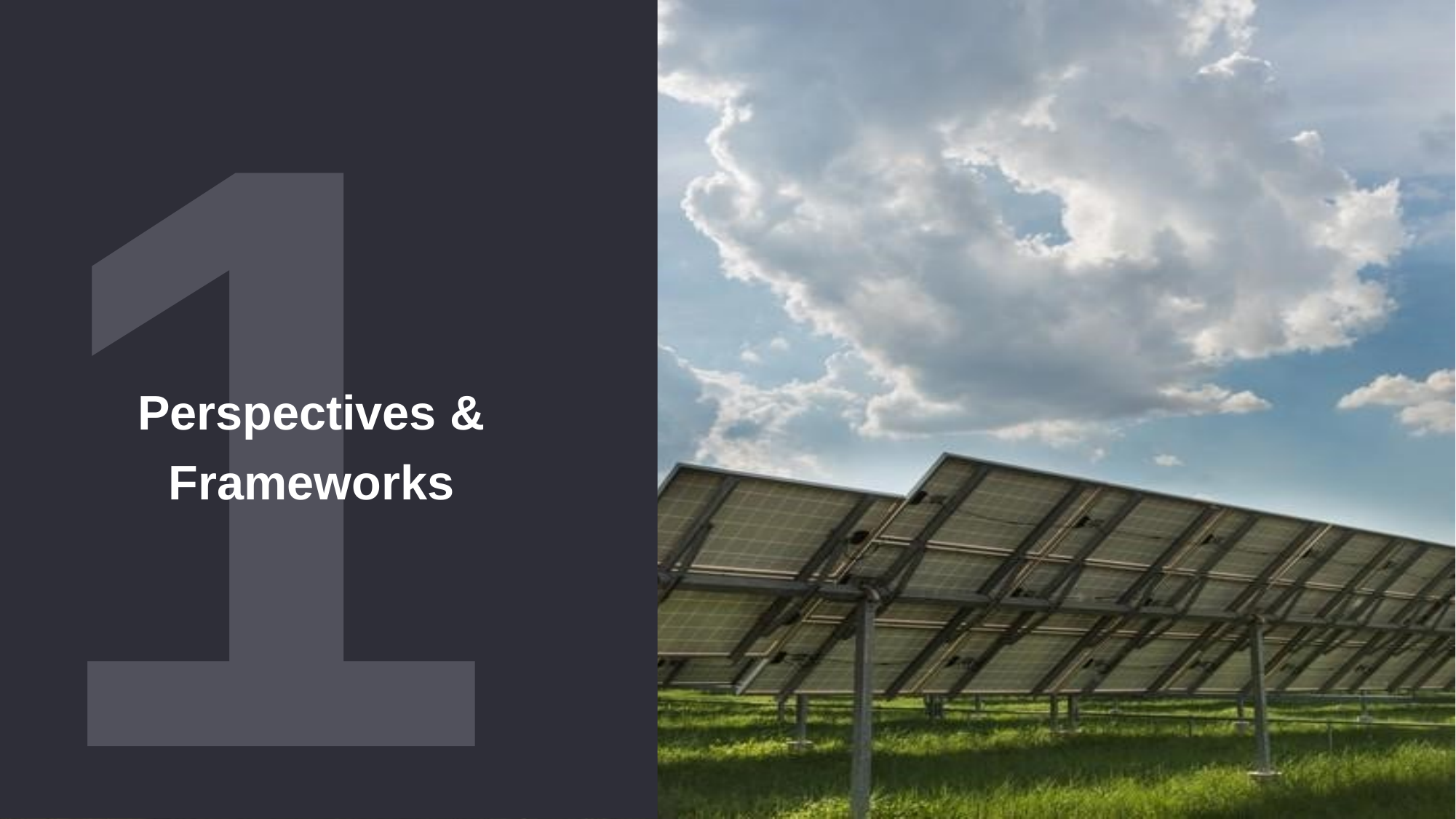

1

Perspectives & Frameworks
Ease of Doing Solar 2020